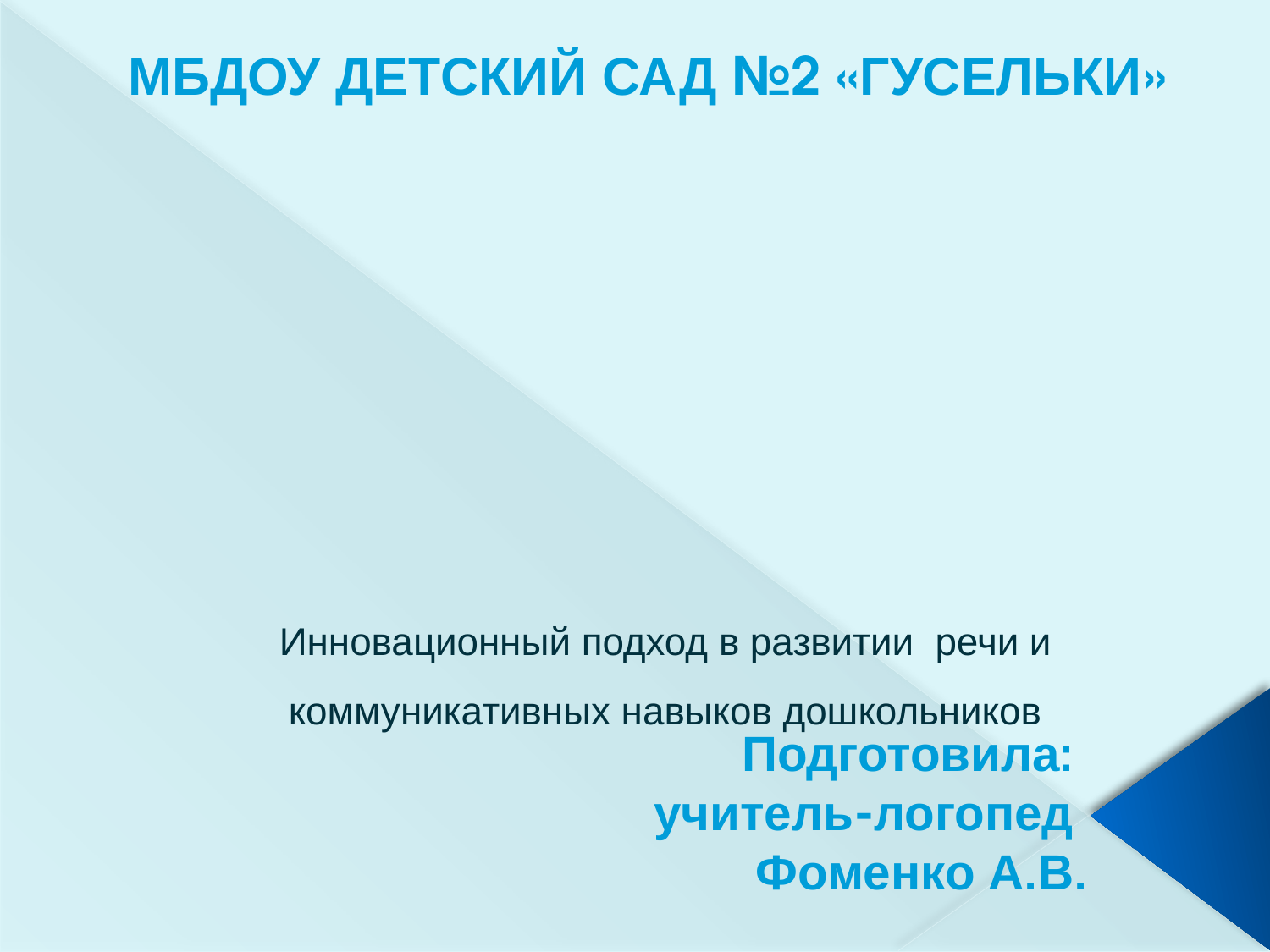

МБДОУ ДЕТСКИЙ САД №2 «ГУСЕЛЬКИ»
# Инновационный подход в развитии  речи и коммуникативных навыков дошкольников
Подготовила:
учитель-логопед
Фоменко А.В.